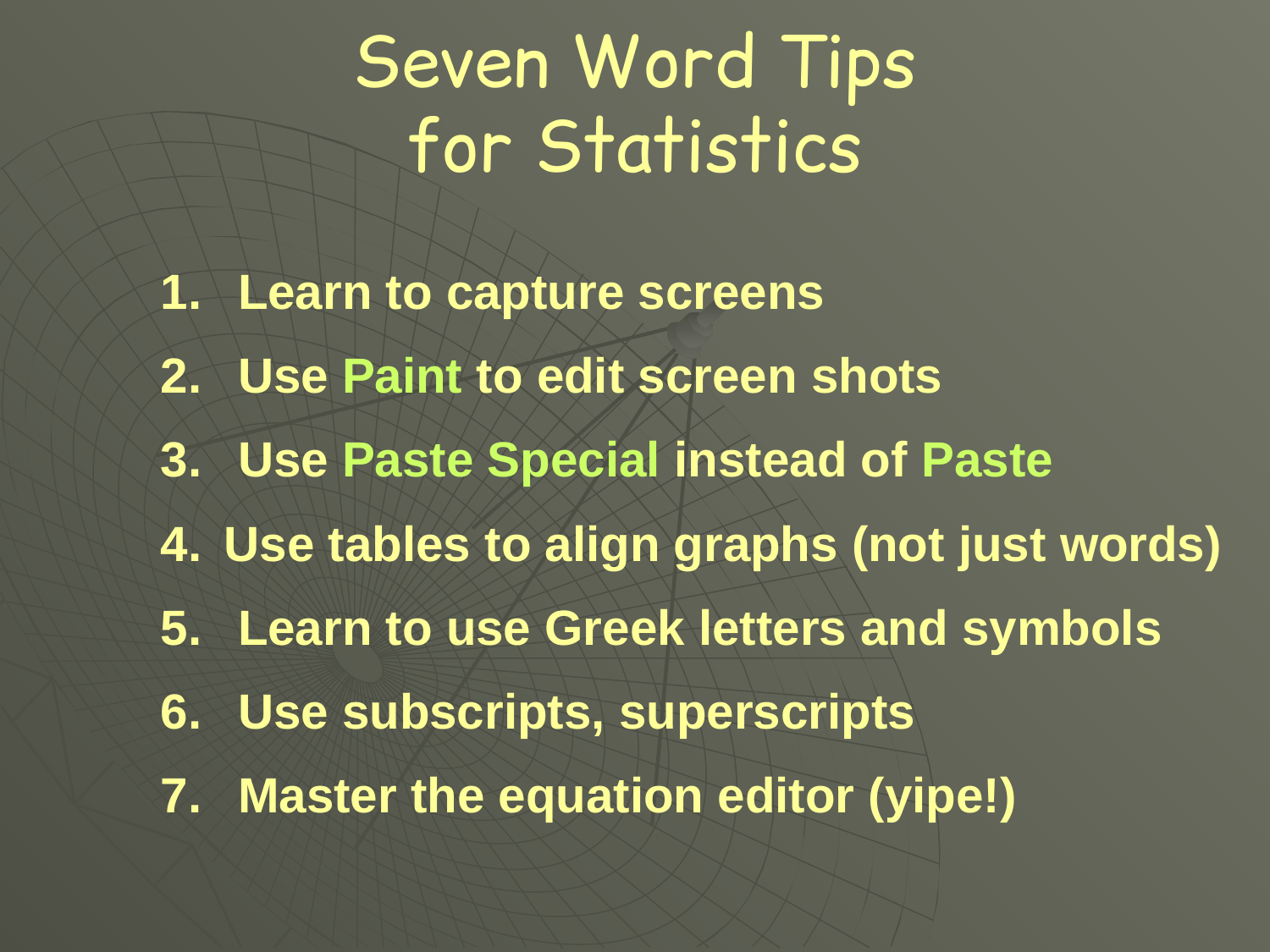

# Seven Word Tips for Statistics
 Learn to capture screens
 Use Paint to edit screen shots
 Use Paste Special instead of Paste
Use tables to align graphs (not just words)
 Learn to use Greek letters and symbols
 Use subscripts, superscripts
 Master the equation editor (yipe!)